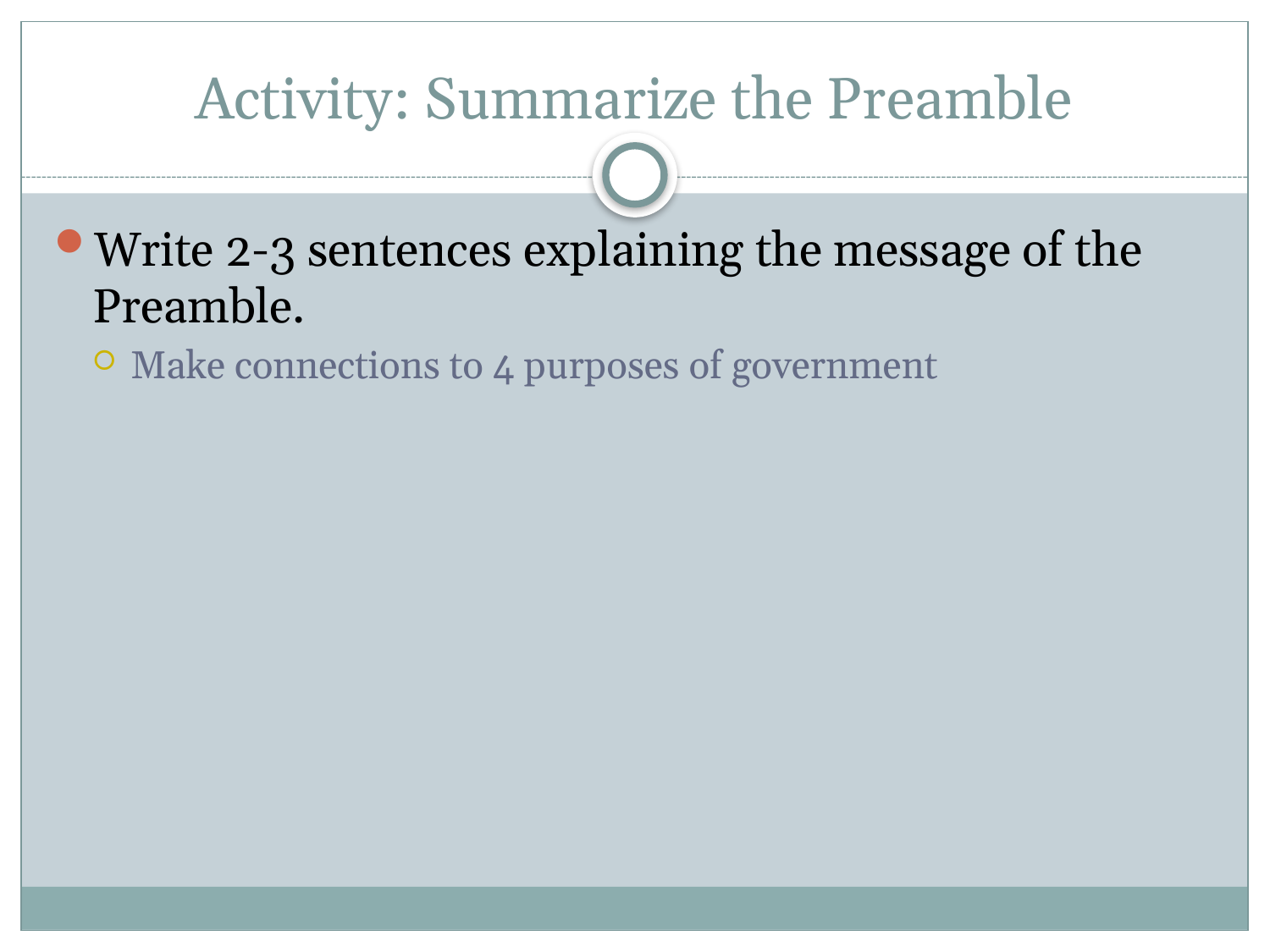

# Activity: Summarize the Preamble
Write 2-3 sentences explaining the message of the Preamble.
Make connections to 4 purposes of government